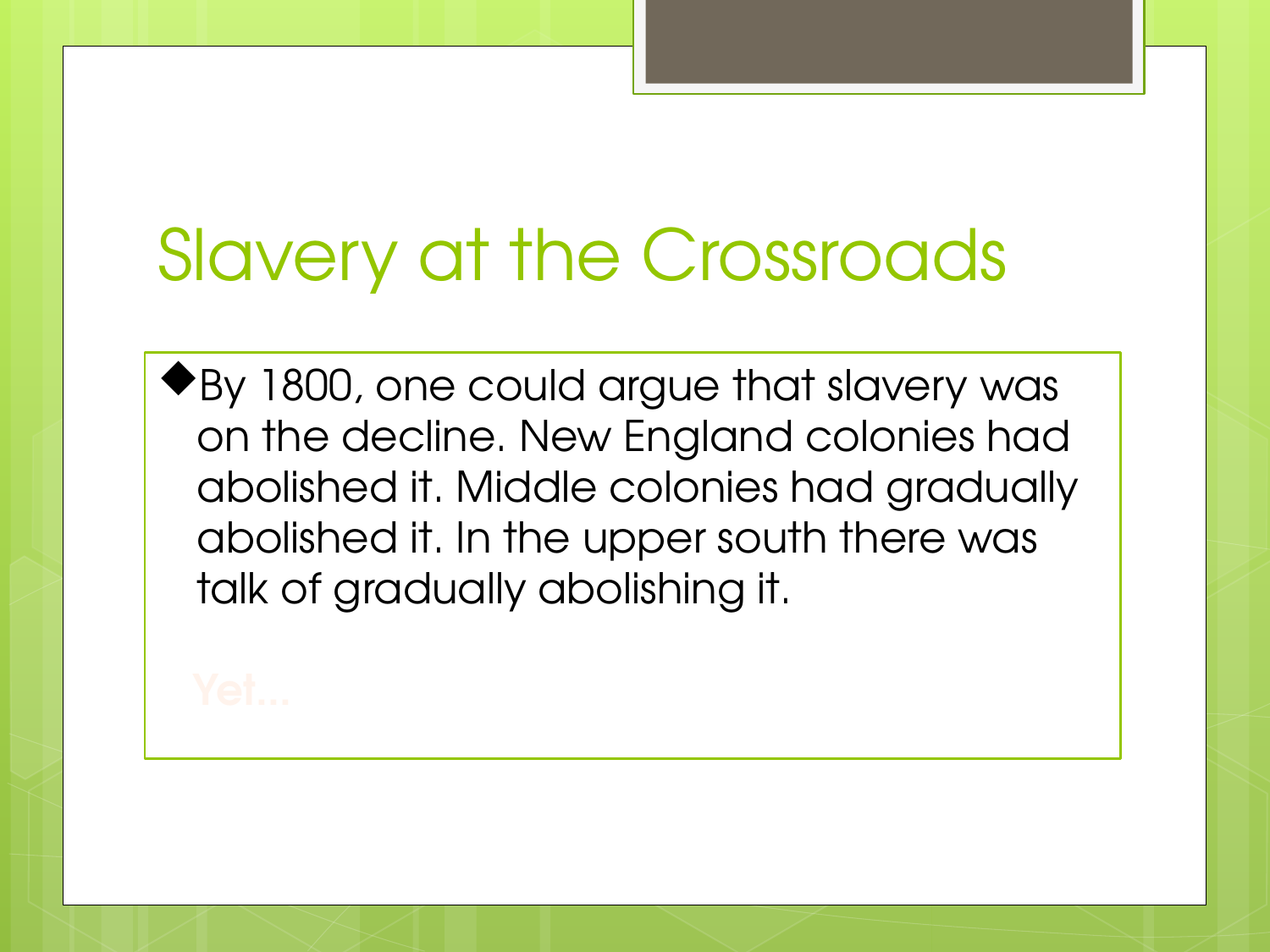

# Slavery at the Crossroads
By 1800, one could argue that slavery was on the decline. New England colonies had abolished it. Middle colonies had gradually abolished it. In the upper south there was talk of gradually abolishing it.

   Yet...